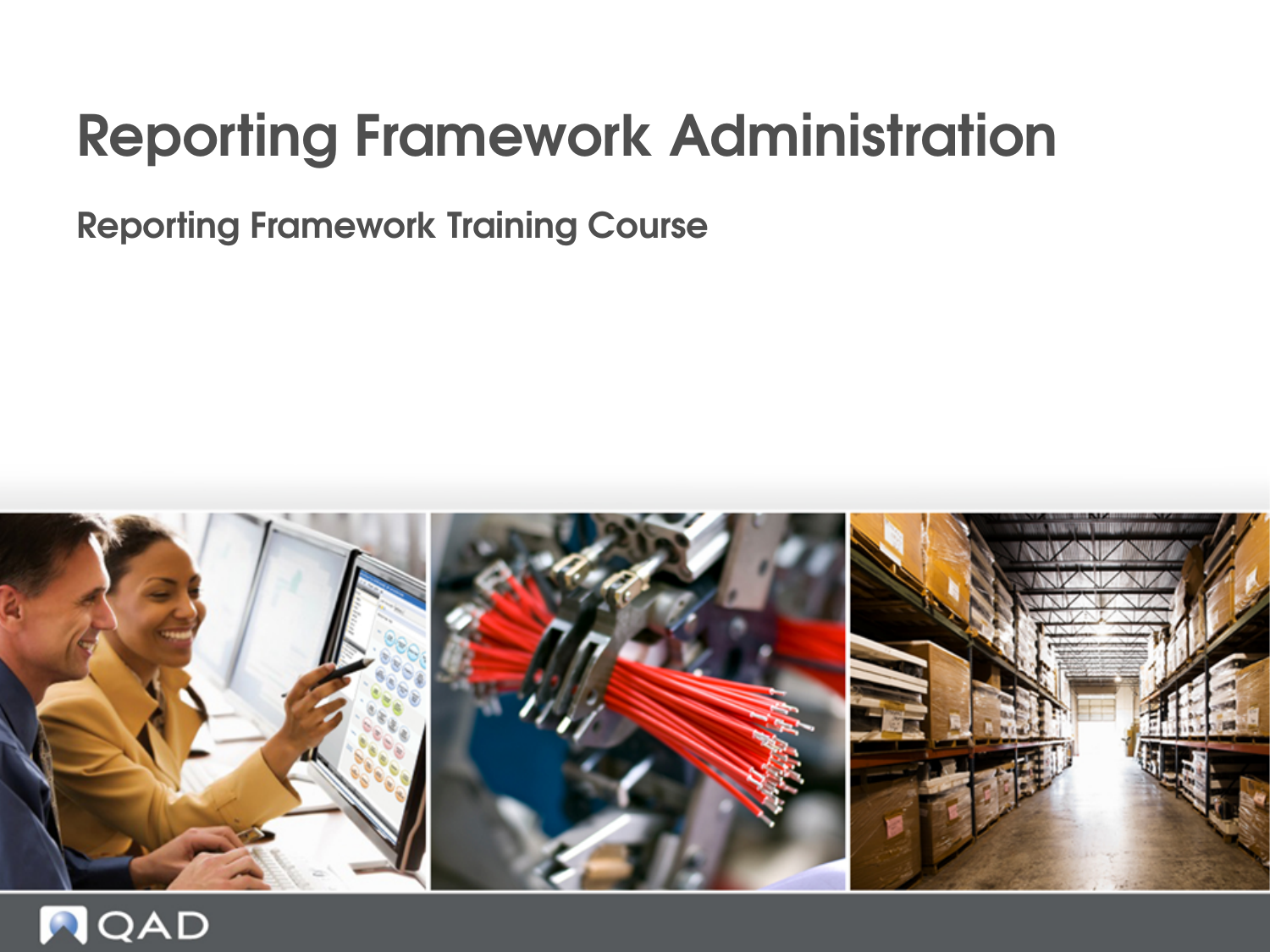

# Reporting Framework Administration
Reporting Framework Training Course